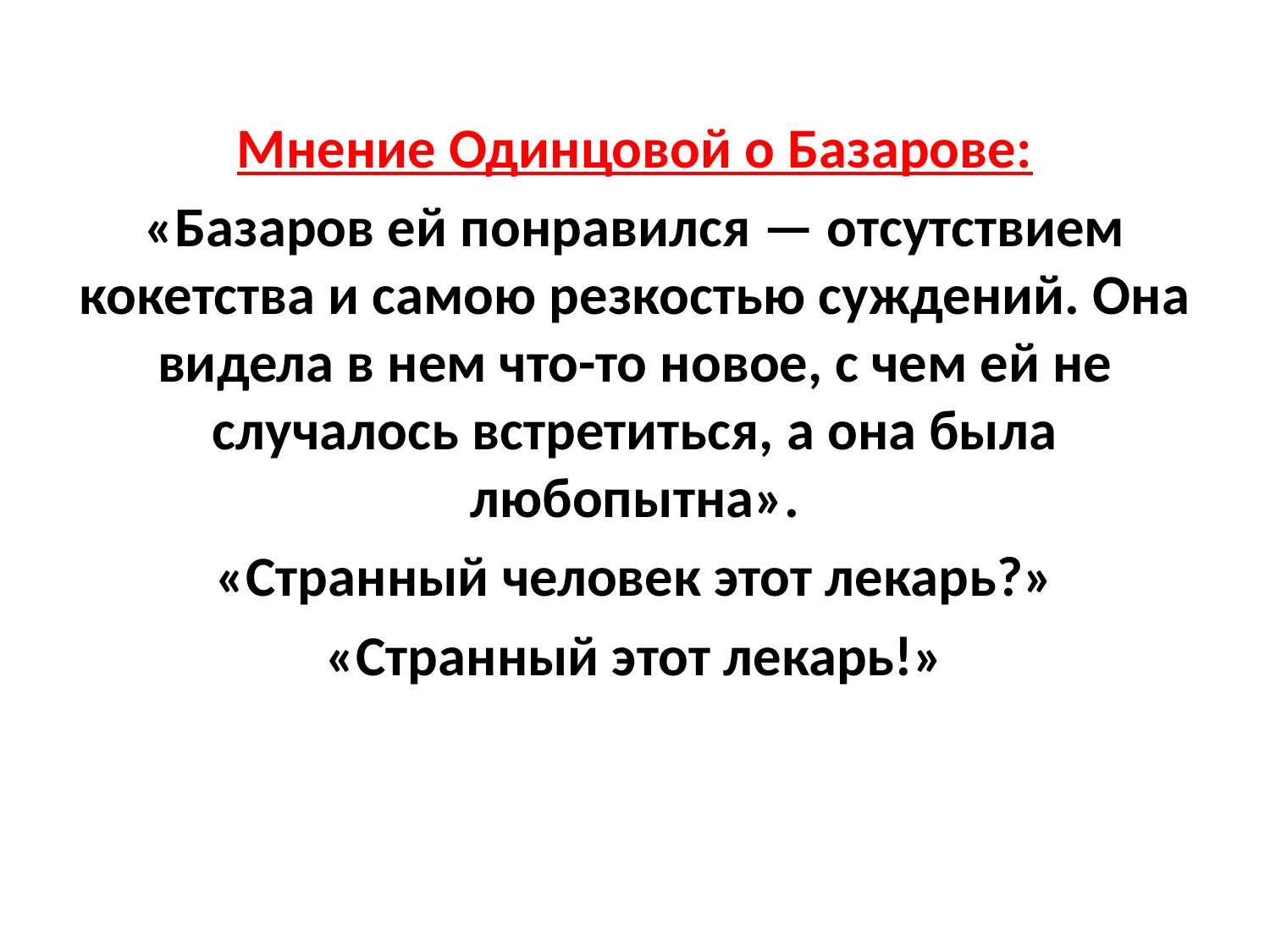

Мнение Одинцовой о Базарове:
«Базаров ей понравился — отсутствием кокетства и самою резкостью суждений. Она видела в нем что-то новое, с чем ей не случалось встретиться, а она была любопытна».
«Странный человек этот лекарь?»
«Странный этот лекарь!»